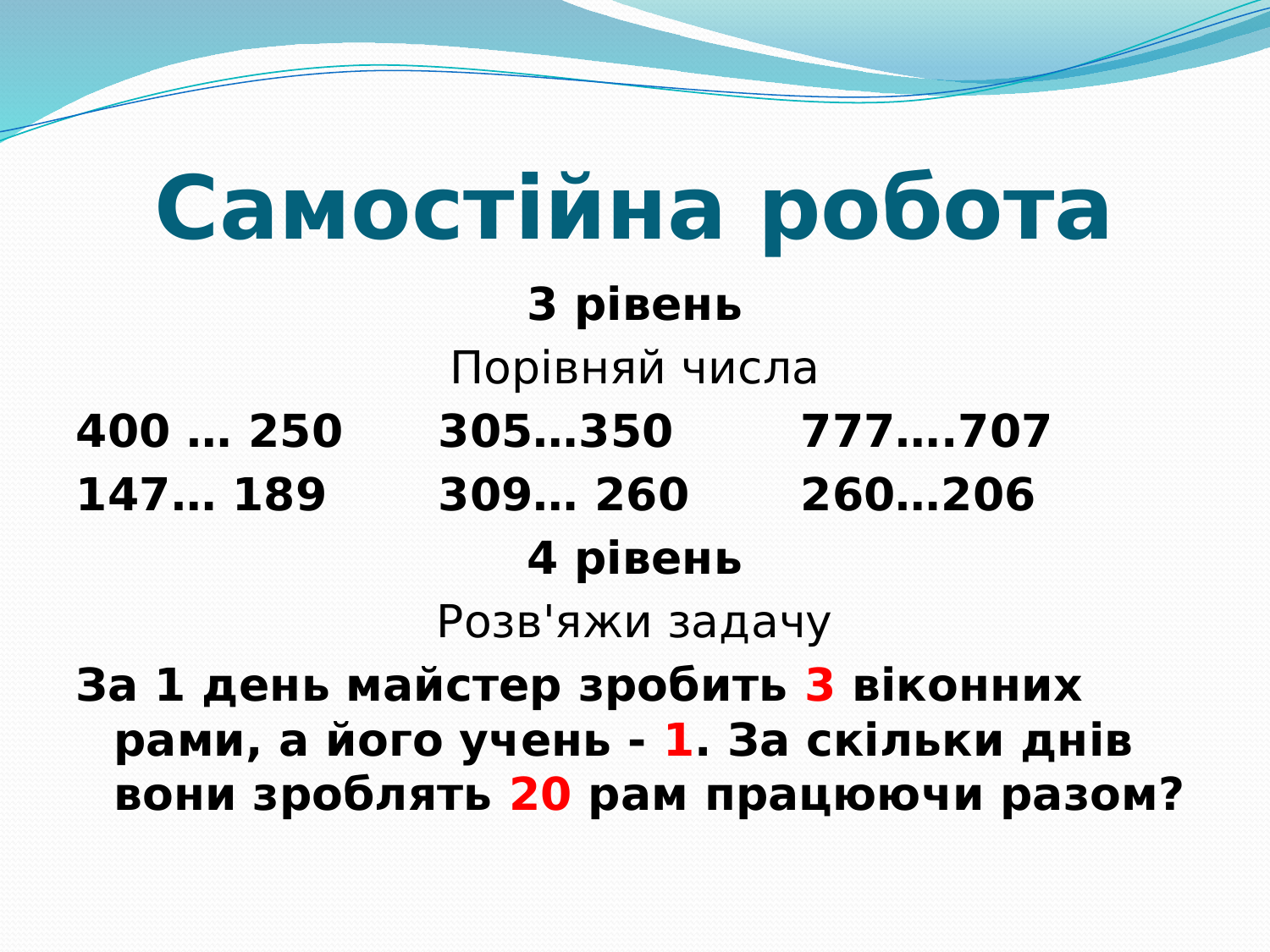

# Самостійна робота
3 рівень
Порівняй числа
400 … 250      305…350        777….707
147… 189       309… 260       260…206
4 рівень
Розв'яжи задачу
За 1 день майстер зробить 3 віконних рами, а його учень - 1. За скільки днів вони зроблять 20 рам працюючи разом?